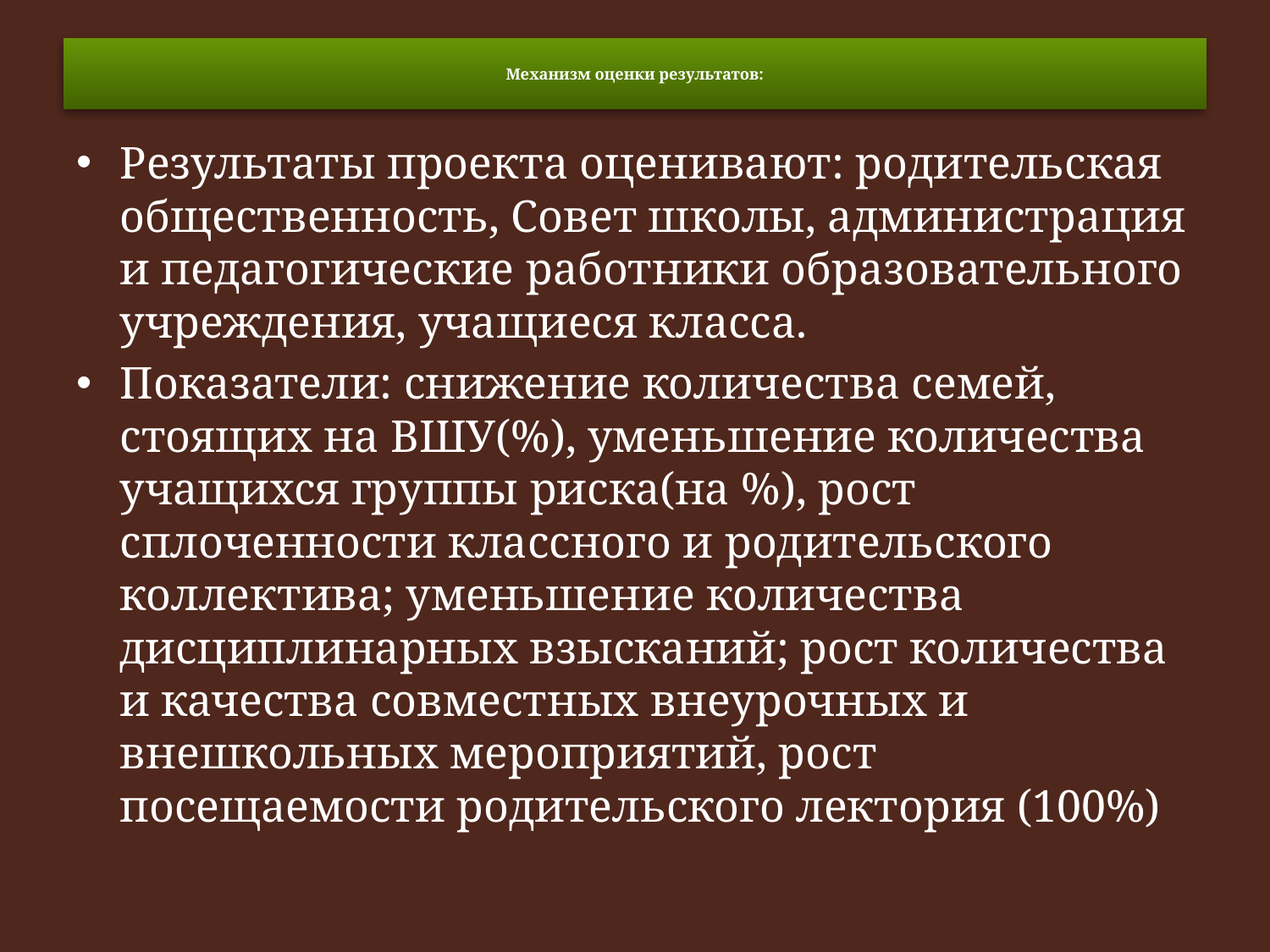

# Механизм оценки результатов:
Результаты проекта оценивают: родительская общественность, Совет школы, администрация и педагогические работники образовательного учреждения, учащиеся класса.
Показатели: снижение количества семей, стоящих на ВШУ(%), уменьшение количества учащихся группы риска(на %), рост сплоченности классного и родительского коллектива; уменьшение количества дисциплинарных взысканий; рост количества и качества совместных внеурочных и внешкольных мероприятий, рост посещаемости родительского лектория (100%)